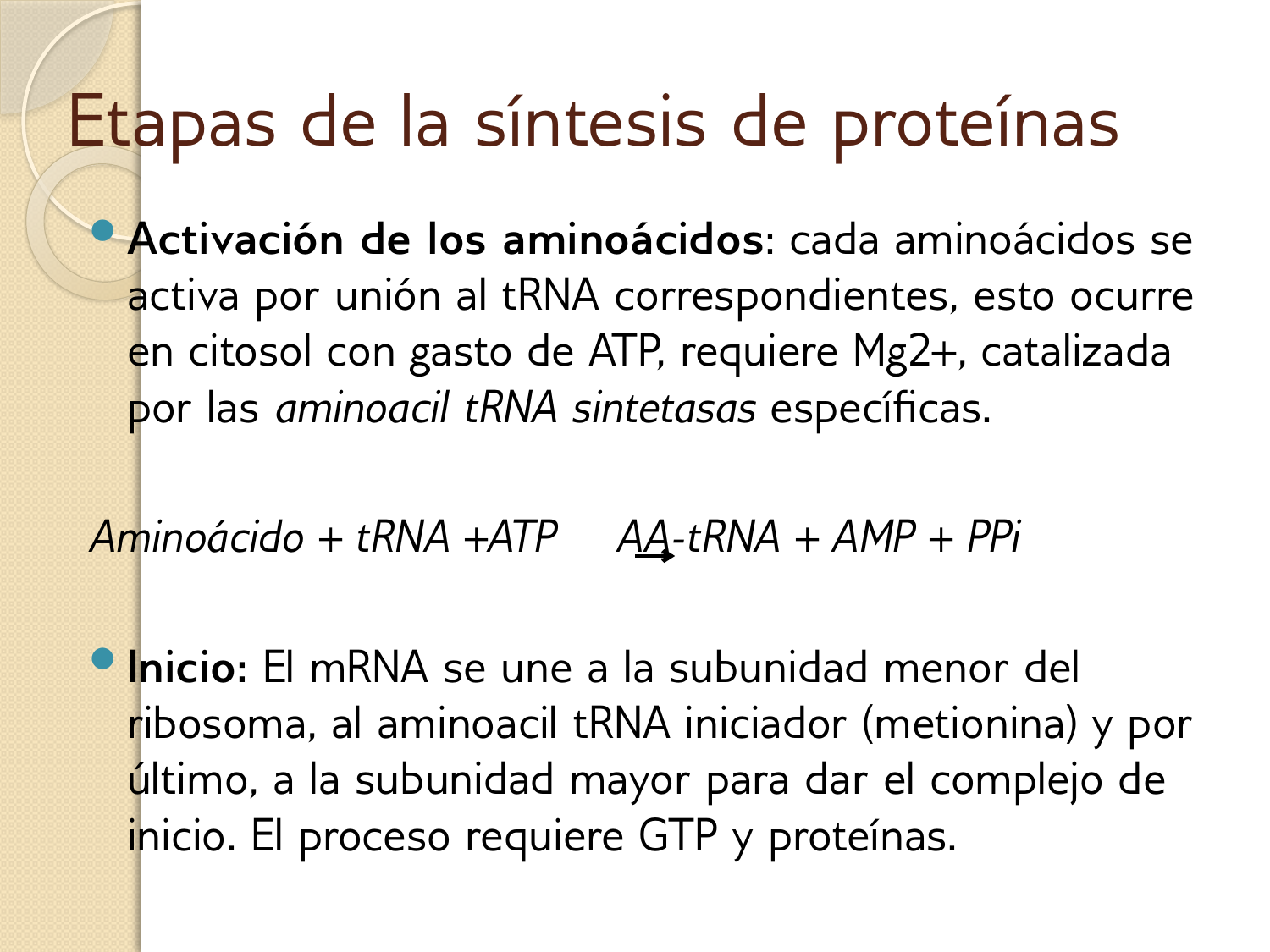

# Etapas de la síntesis de proteínas
Activación de los aminoácidos: cada aminoácidos se activa por unión al tRNA correspondientes, esto ocurre en citosol con gasto de ATP, requiere Mg2+, catalizada por las aminoacil tRNA sintetasas específicas.

Aminoácido + tRNA +ATP	AA-tRNA + AMP + PPi

Inicio: El mRNA se une a la subunidad menor del ribosoma, al aminoacil tRNA iniciador (metionina) y por último, a la subunidad mayor para dar el complejo de inicio. El proceso requiere GTP y proteínas.